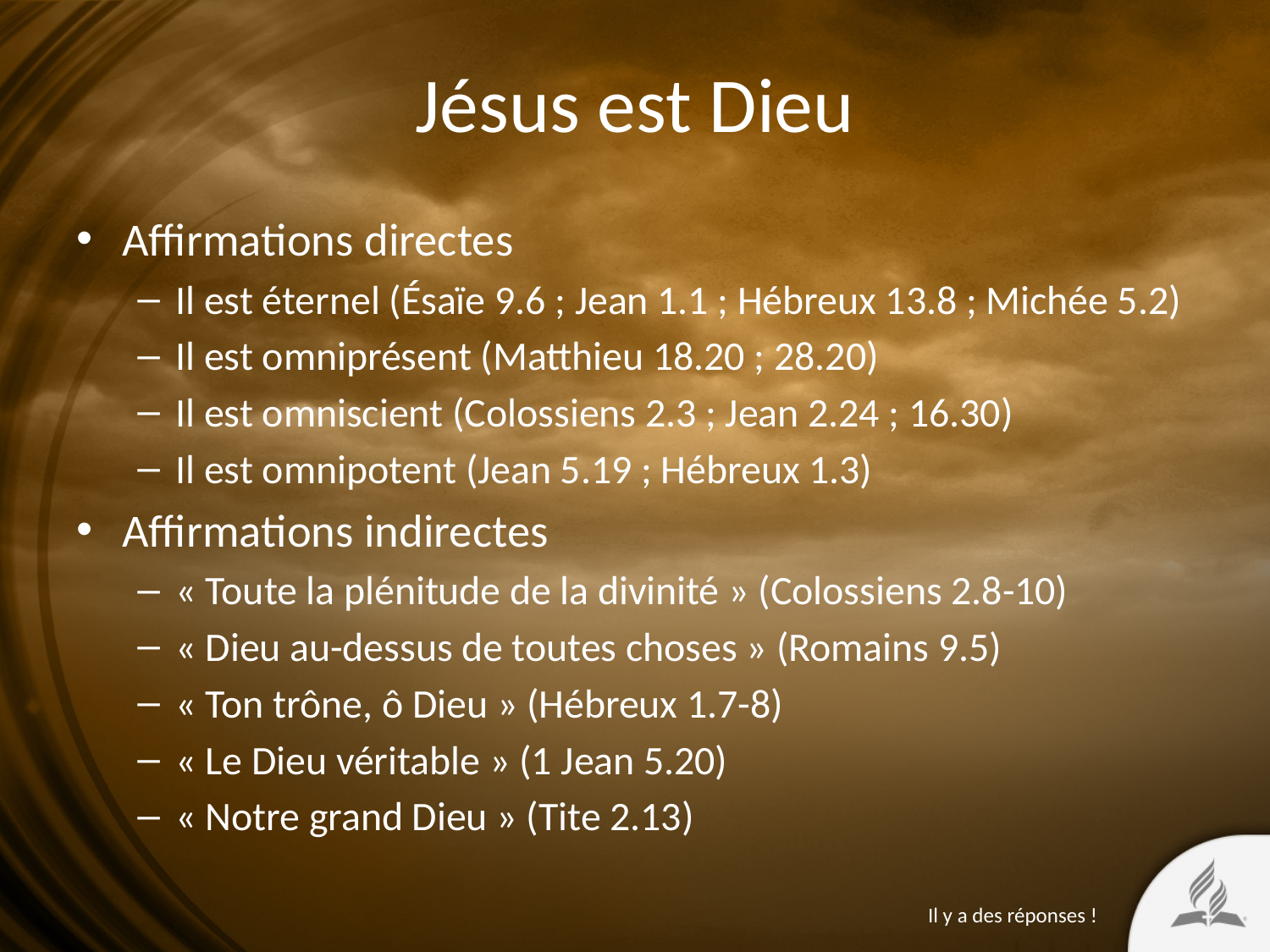

# Jésus est Dieu
Affirmations directes
Il est éternel (Ésaïe 9.6 ; Jean 1.1 ; Hébreux 13.8 ; Michée 5.2)
Il est omniprésent (Matthieu 18.20 ; 28.20)
Il est omniscient (Colossiens 2.3 ; Jean 2.24 ; 16.30)
Il est omnipotent (Jean 5.19 ; Hébreux 1.3)
Affirmations indirectes
« Toute la plénitude de la divinité » (Colossiens 2.8-10)
« Dieu au-dessus de toutes choses » (Romains 9.5)
« Ton trône, ô Dieu » (Hébreux 1.7-8)
« Le Dieu véritable » (1 Jean 5.20)
« Notre grand Dieu » (Tite 2.13)
Il y a des réponses !